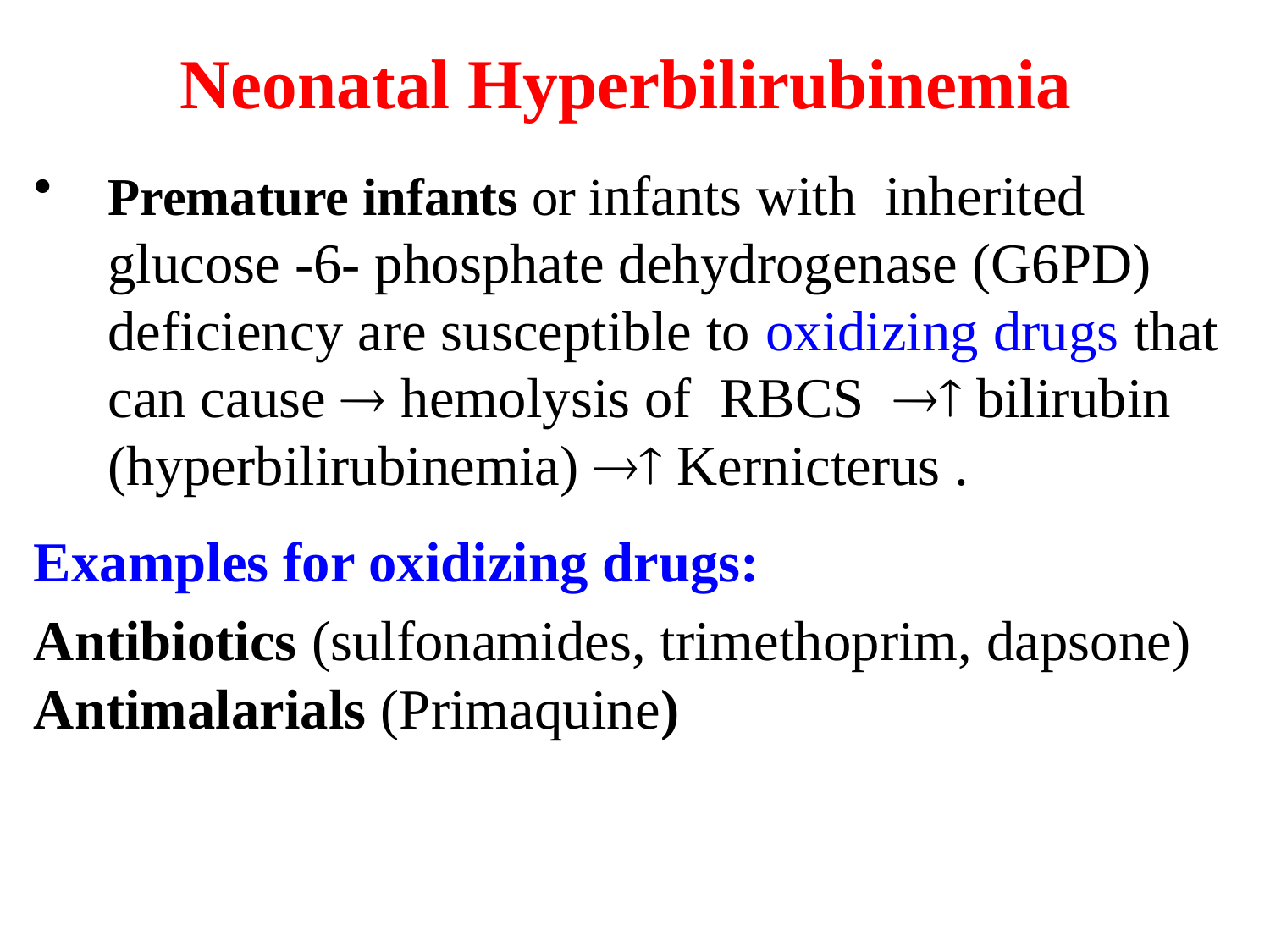

Neonatal Hyperbilirubinemia

Premature infants or infants with  inherited  glucose -6- phosphate dehydrogenase (G6PD) deficiency are susceptible to oxidizing drugs that can cause → hemolysis of  RBCS  →↑ bilirubin (hyperbilirubinemia) →↑ Kernicterus .

Examples for oxidizing drugs:
Antibiotics (sulfonamides, trimethoprim, dapsone)
Antimalarials (Primaquine)